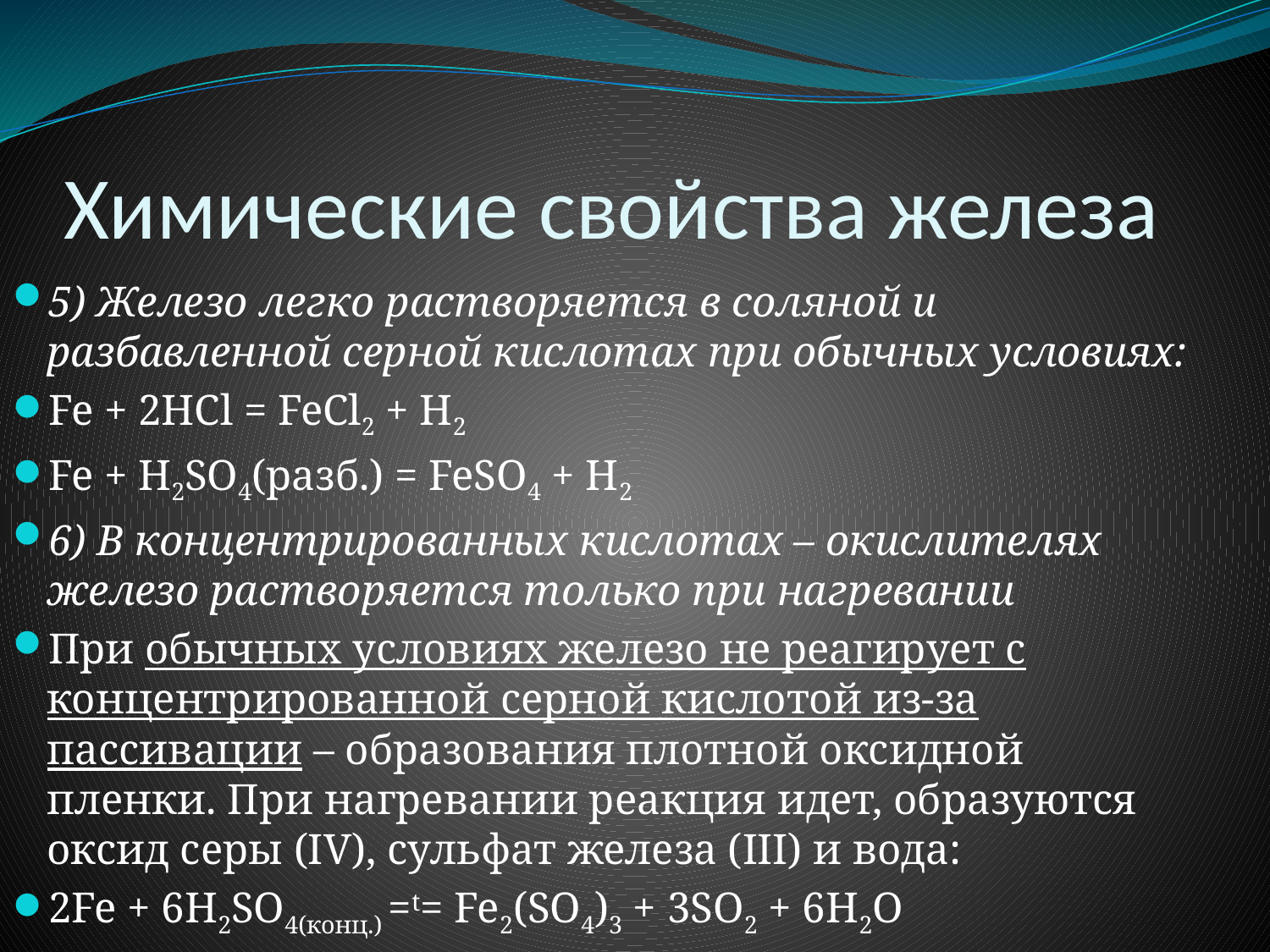

# Химические свойства железа
5) Железо легко растворяется в соляной и разбавленной серной кислотах при обычных условиях:
Fe + 2HCl = FeCl2 + H2
Fe + H2SO4(разб.) = FeSO4 + H2
6) В концентрированных кислотах – окислителях железо растворяется только при нагревании
При обычных условиях железо не реагирует с концентрированной серной кислотой из-за пассивации – образования плотной оксидной пленки. При нагревании реакция идет, образуются оксид серы (IV), сульфат железа (III) и вода:
2Fe + 6H2SO4(конц.) =t= Fe2(SO4)3 + 3SO2 + 6H2O